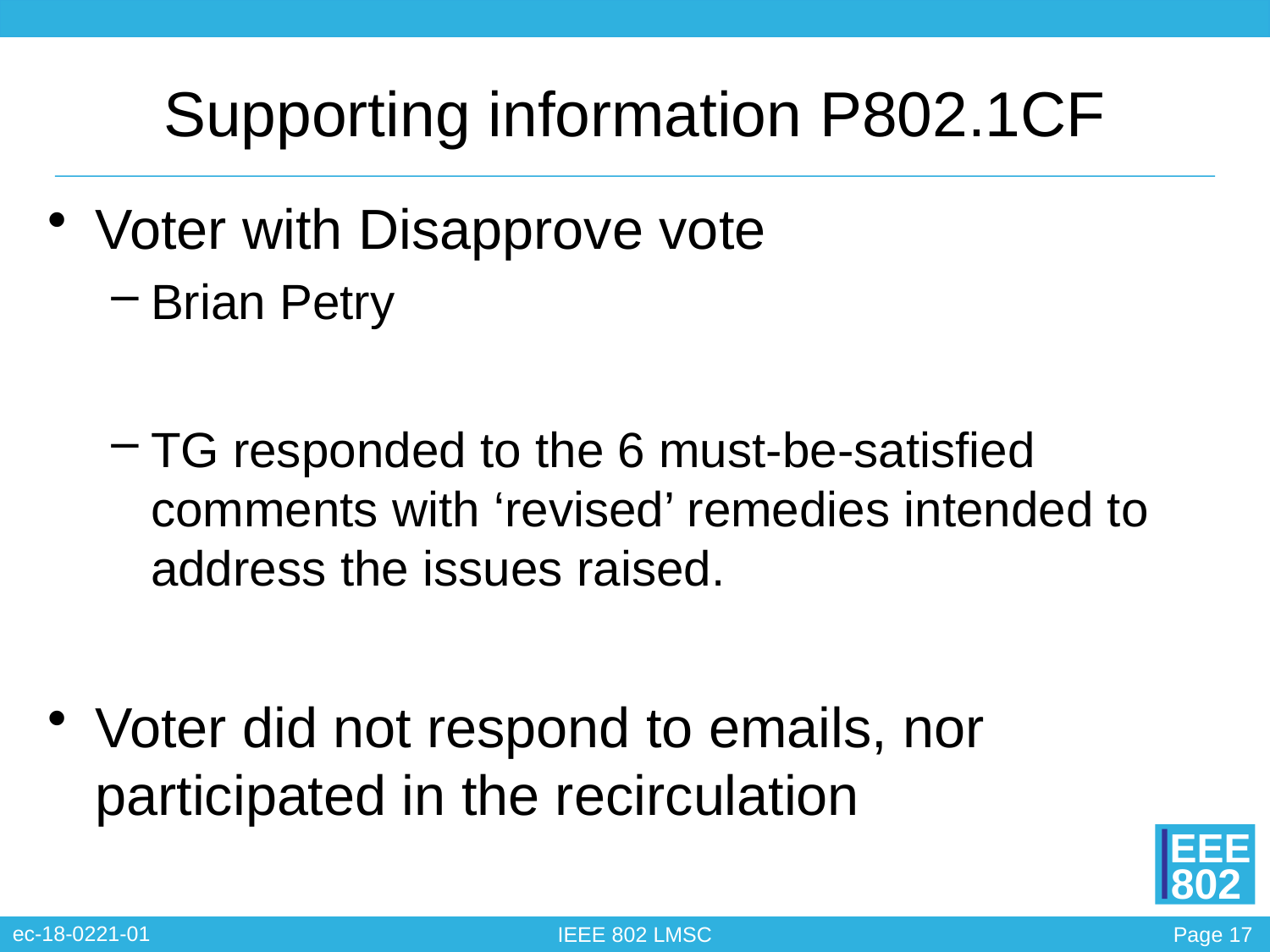

# Supporting information P802.1CF
Voter with Disapprove vote
Brian Petry

TG responded to the 6 must-be-satisfied comments with ‘revised’ remedies intended to address the issues raised.

Voter did not respond to emails, nor participated in the recirculation